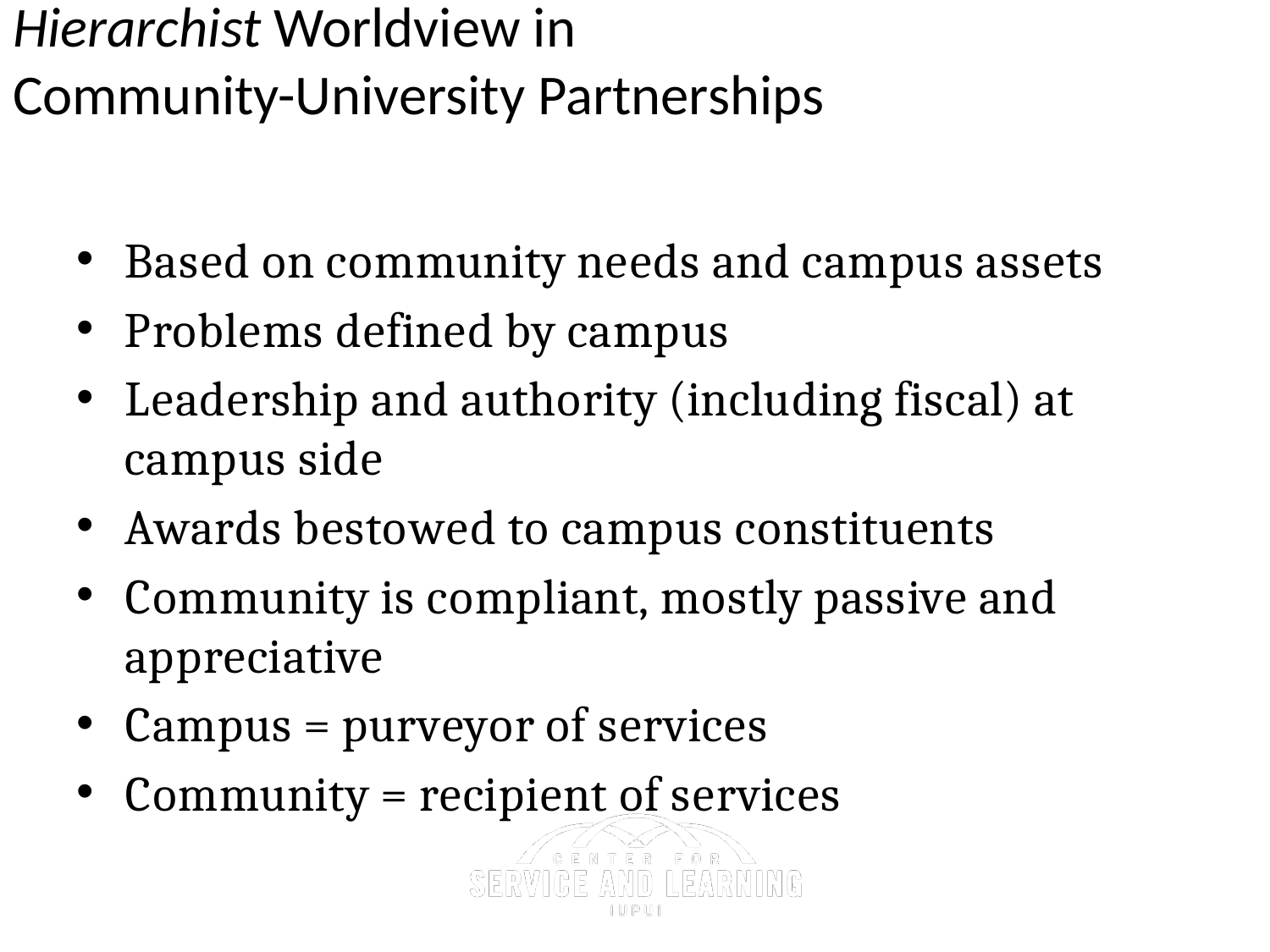

Based on community needs and campus assets
Problems defined by campus
Leadership and authority (including fiscal) at campus side
Awards bestowed to campus constituents
Community is compliant, mostly passive and appreciative
Campus = purveyor of services
Community = recipient of services

Hierarchist Worldview in
Community-University Partnerships